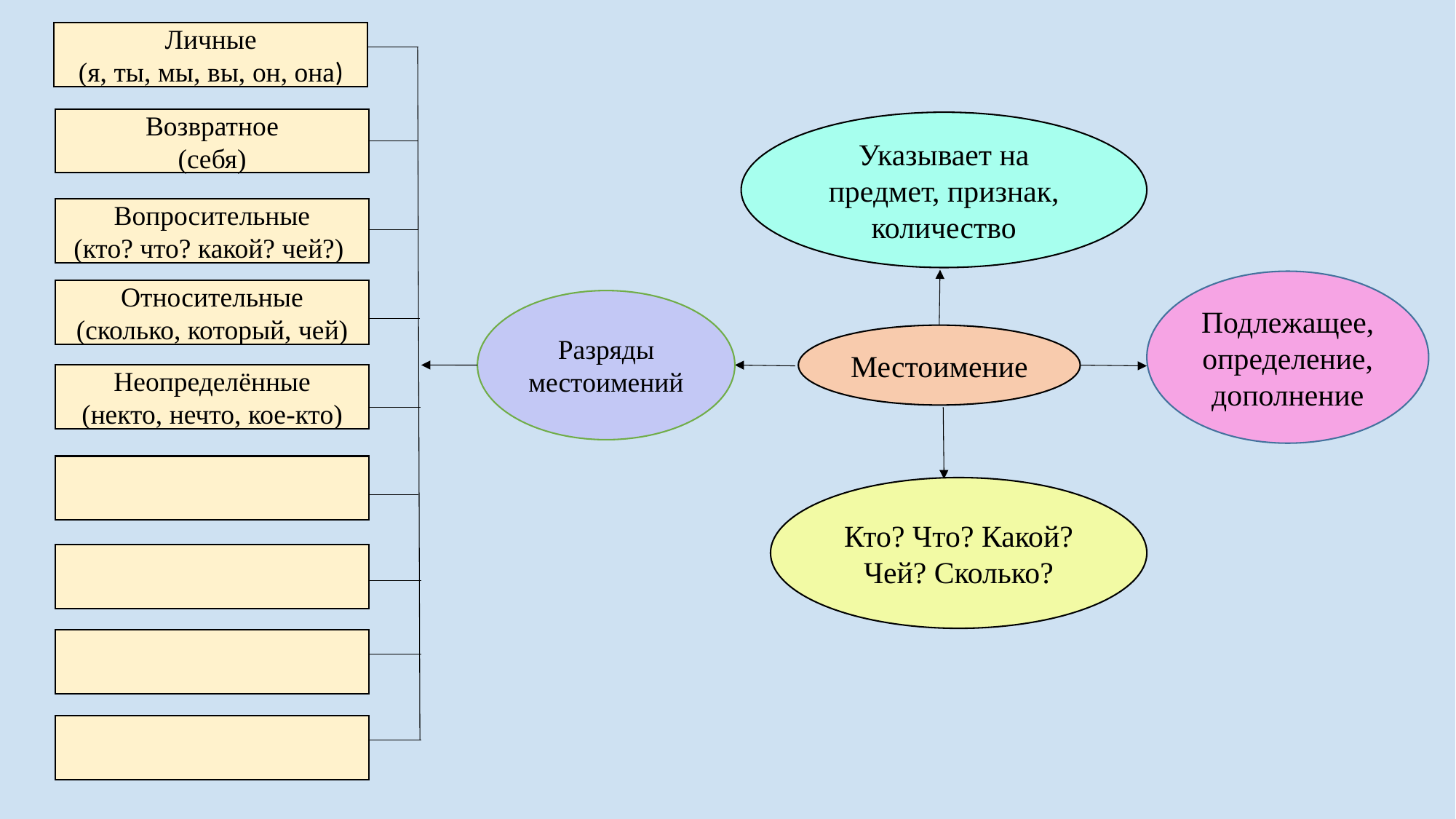

Личные
(я, ты, мы, вы, он, она)
Возвратное
(себя)
Указывает на предмет, признак, количество
Вопросительные
(кто? что? какой? чей?)
Подлежащее, определение, дополнение
Относительные
(сколько, который, чей)
Разряды местоимений
Местоимение
Неопределённые
(некто, нечто, кое-кто)

Кто? Что? Какой? Чей? Сколько?